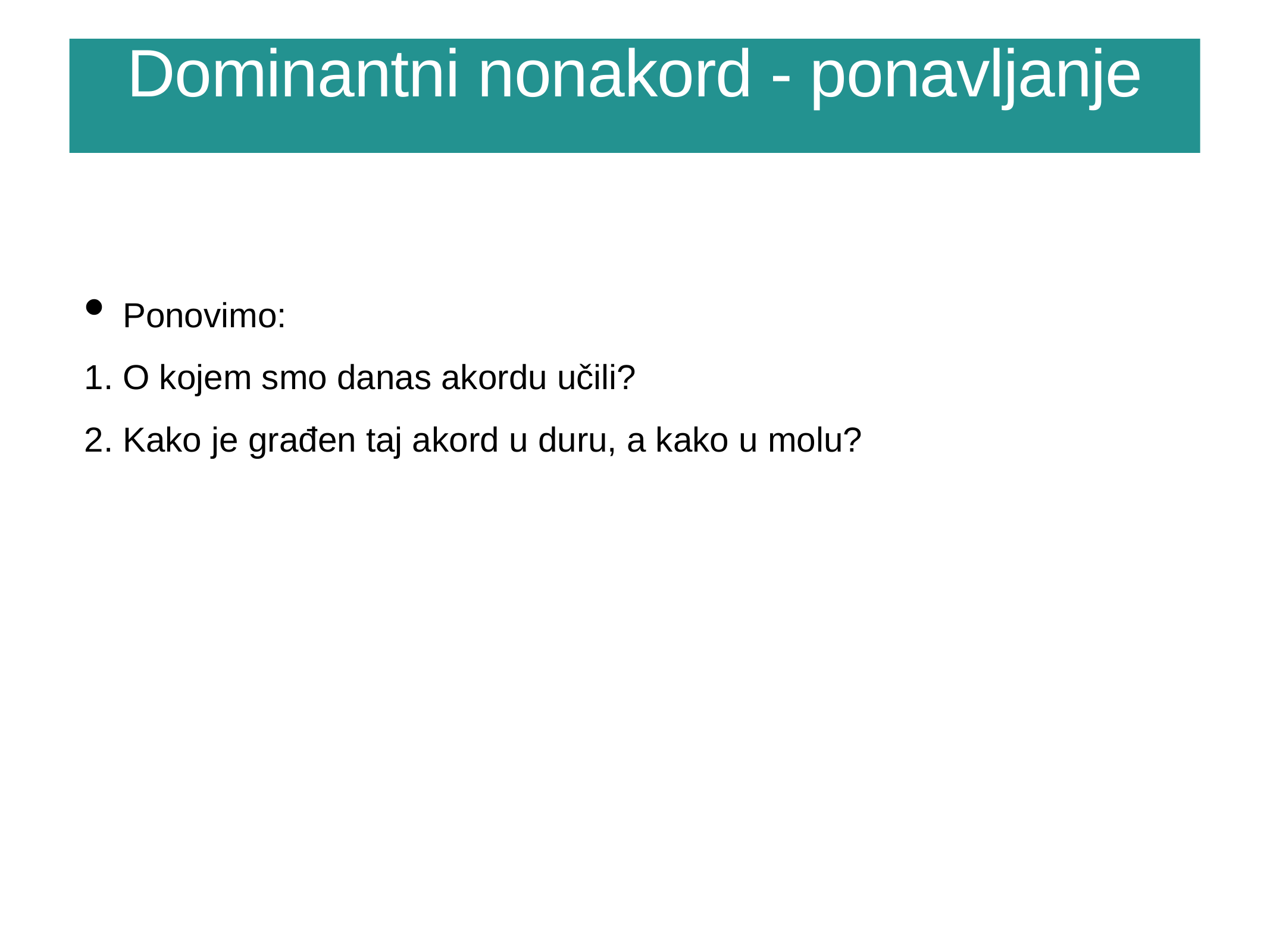

# Ponavljanje
Dominantni nonakord - ponavljanje
Ponovimo:
1. O kojem smo danas akordu učili?
2. Kako je građen taj akord u duru, a kako u molu?